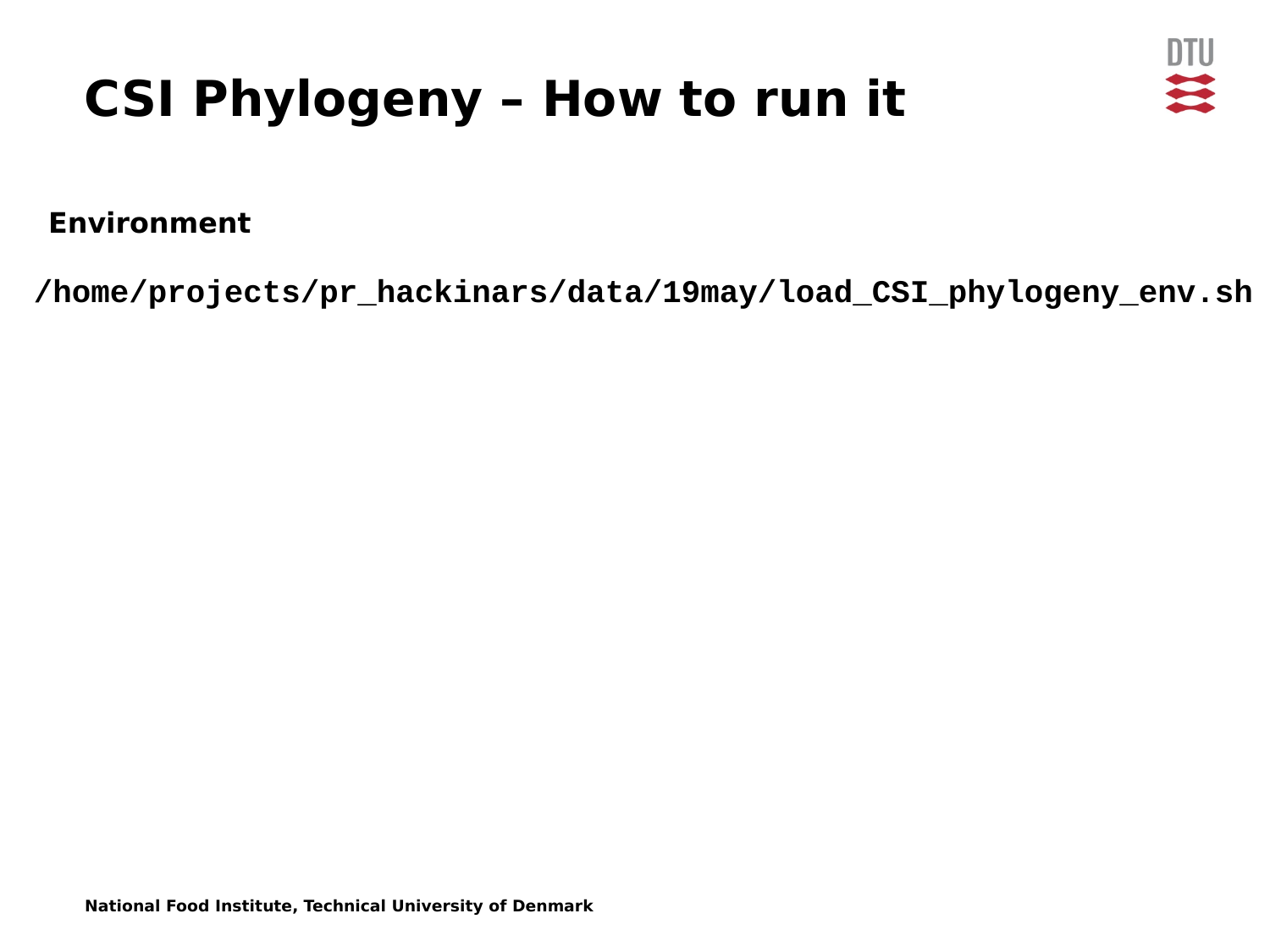

# CSI Phylogeny – How to run it
Environment
/home/projects/pr_hackinars/data/19may/load_CSI_phylogeny_env.sh